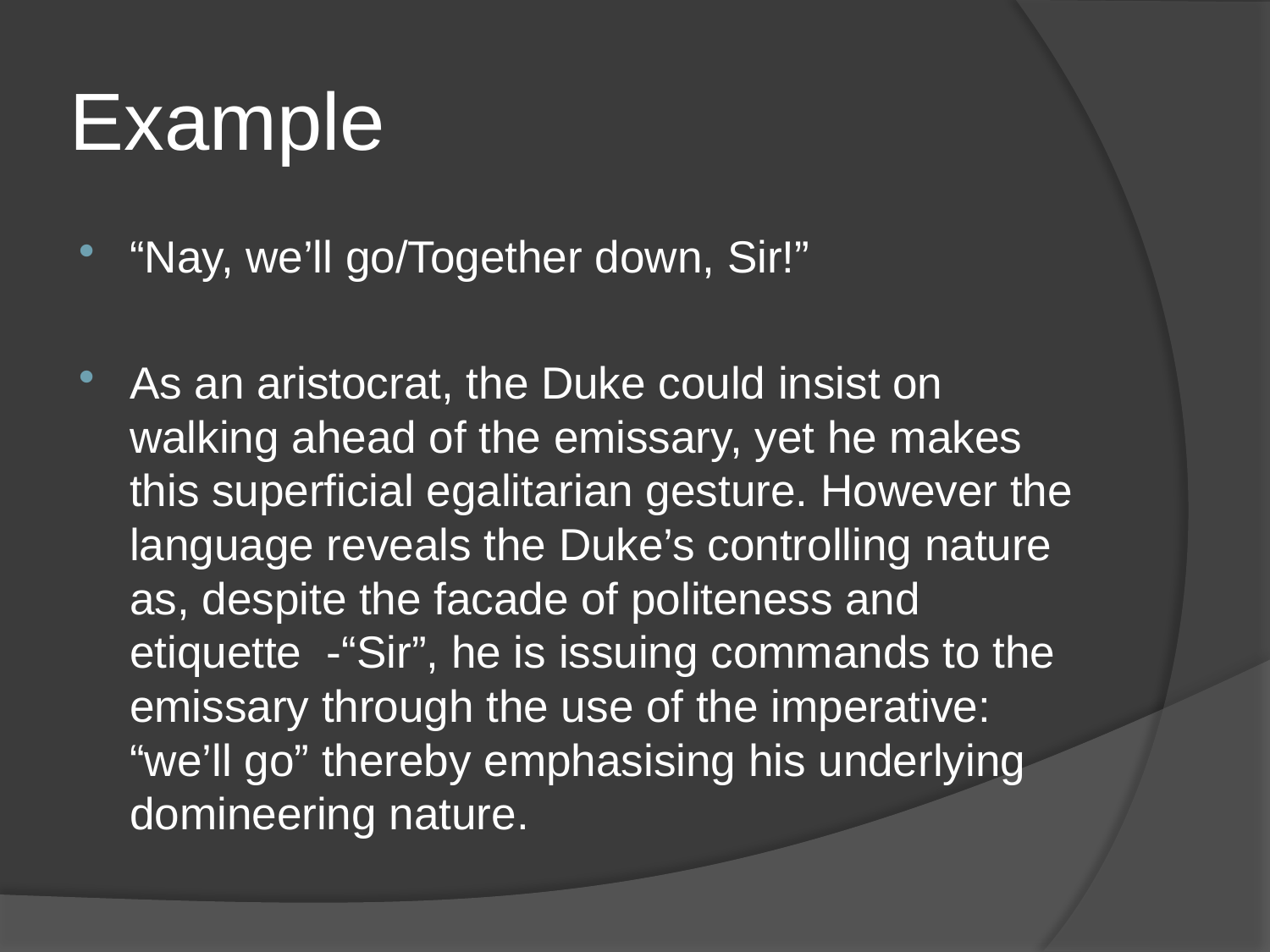

# Example
“Nay, we’ll go/Together down, Sir!”

As an aristocrat, the Duke could insist on walking ahead of the emissary, yet he makes this superficial egalitarian gesture. However the language reveals the Duke’s controlling nature as, despite the facade of politeness and etiquette  -“Sir”, he is issuing commands to the emissary through the use of the imperative: “we’ll go” thereby emphasising his underlying domineering nature.